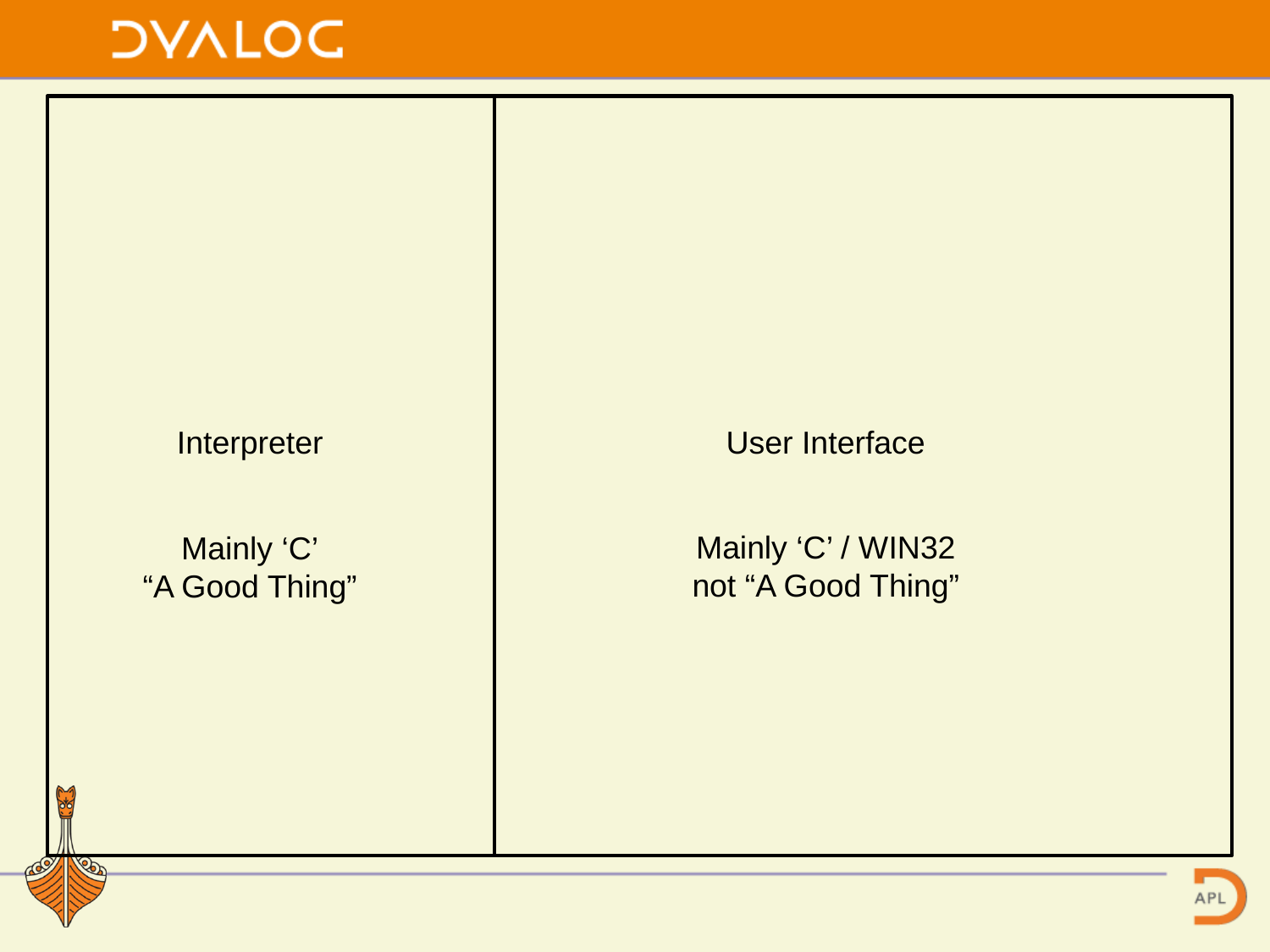

Interpreter
User Interface
Mainly ‘C’ / WIN32
not “A Good Thing”
Mainly ‘C’
“A Good Thing”